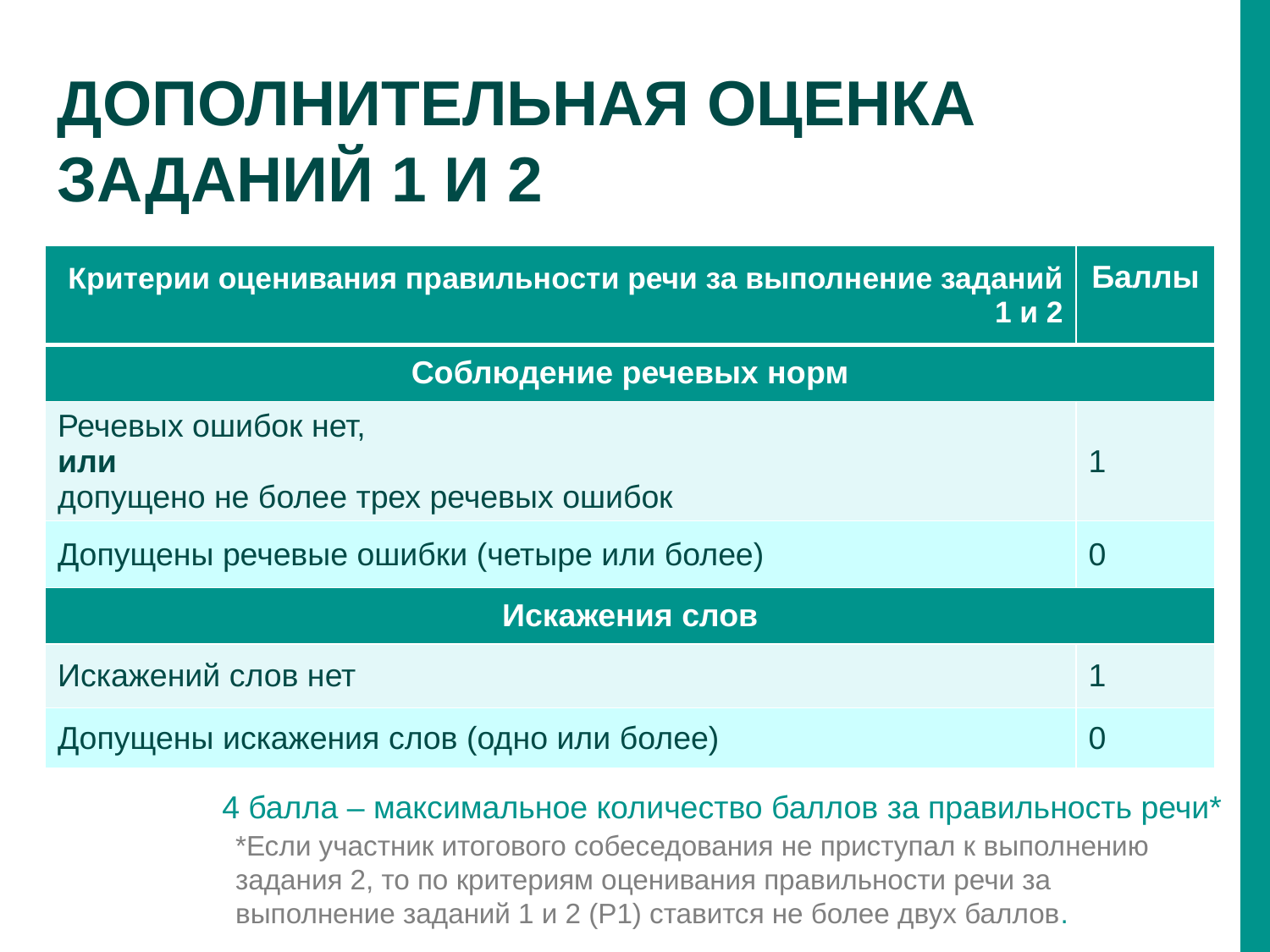

ДОПОЛНИТЕЛЬНАЯ ОЦЕНКА ЗАДАНИЙ 1 И 2
| Критерии оценивания правильности речи за выполнение заданий 1 и 2 | Баллы |
| --- | --- |
| Соблюдение речевых норм |  |
| Речевых ошибок нет, или допущено не более трех речевых ошибок | 1 |
| Допущены речевые ошибки (четыре или более) | 0 |
| Искажения слов |  |
| Искажений слов нет | 1 |
| Допущены искажения слов (одно или более) | 0 |
   4 балла – максимальное количество баллов за правильность речи*

*Если участник итогового собеседования не приступал к выполнению задания 2, то по критериям оценивания правильности речи за выполнение заданий 1 и 2 (P1) ставится не более двух баллов.